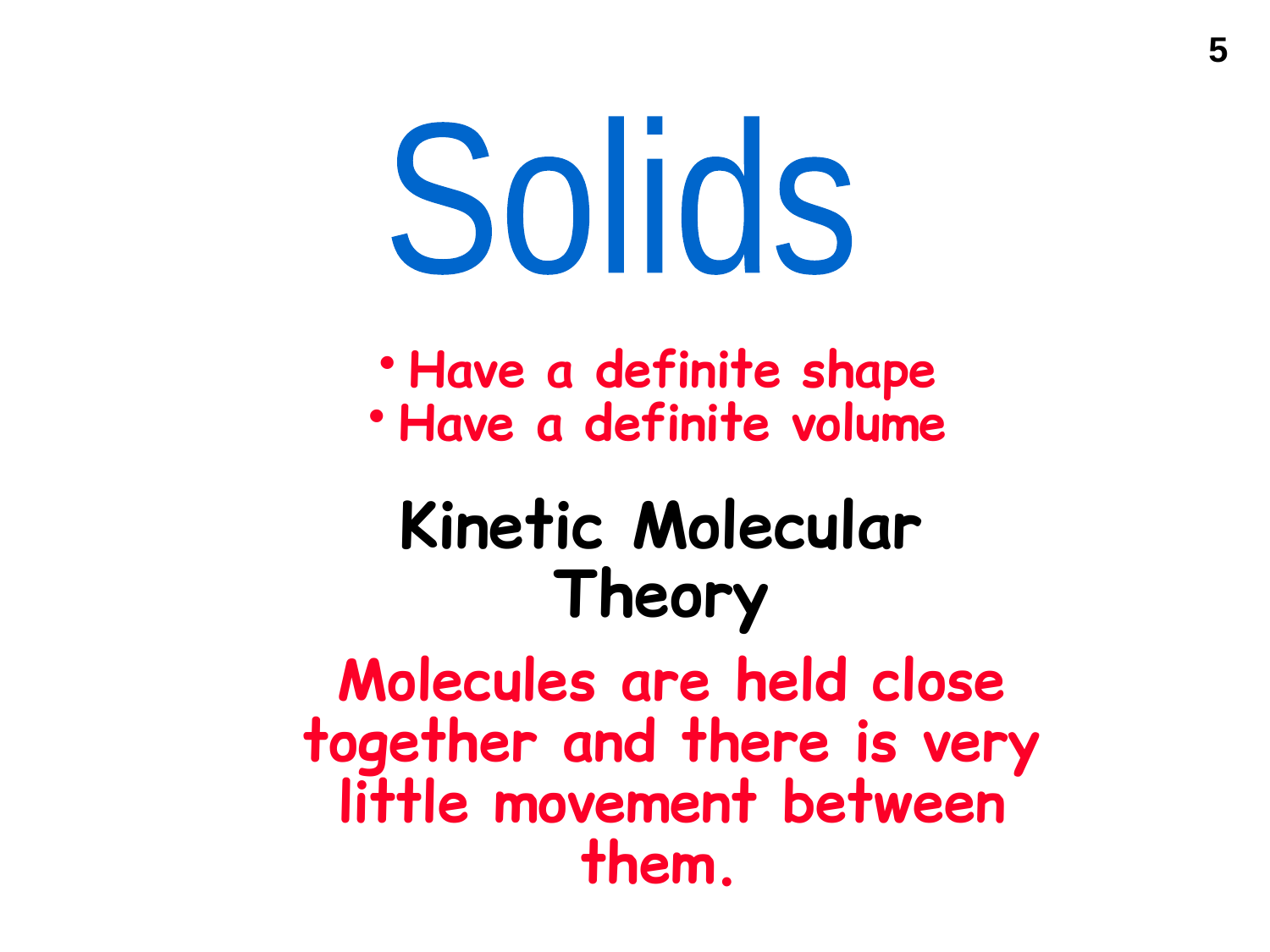

Solids
Have a definite shape
Have a definite volume
Kinetic Molecular Theory
Molecules are held close together and there is very little movement between them.